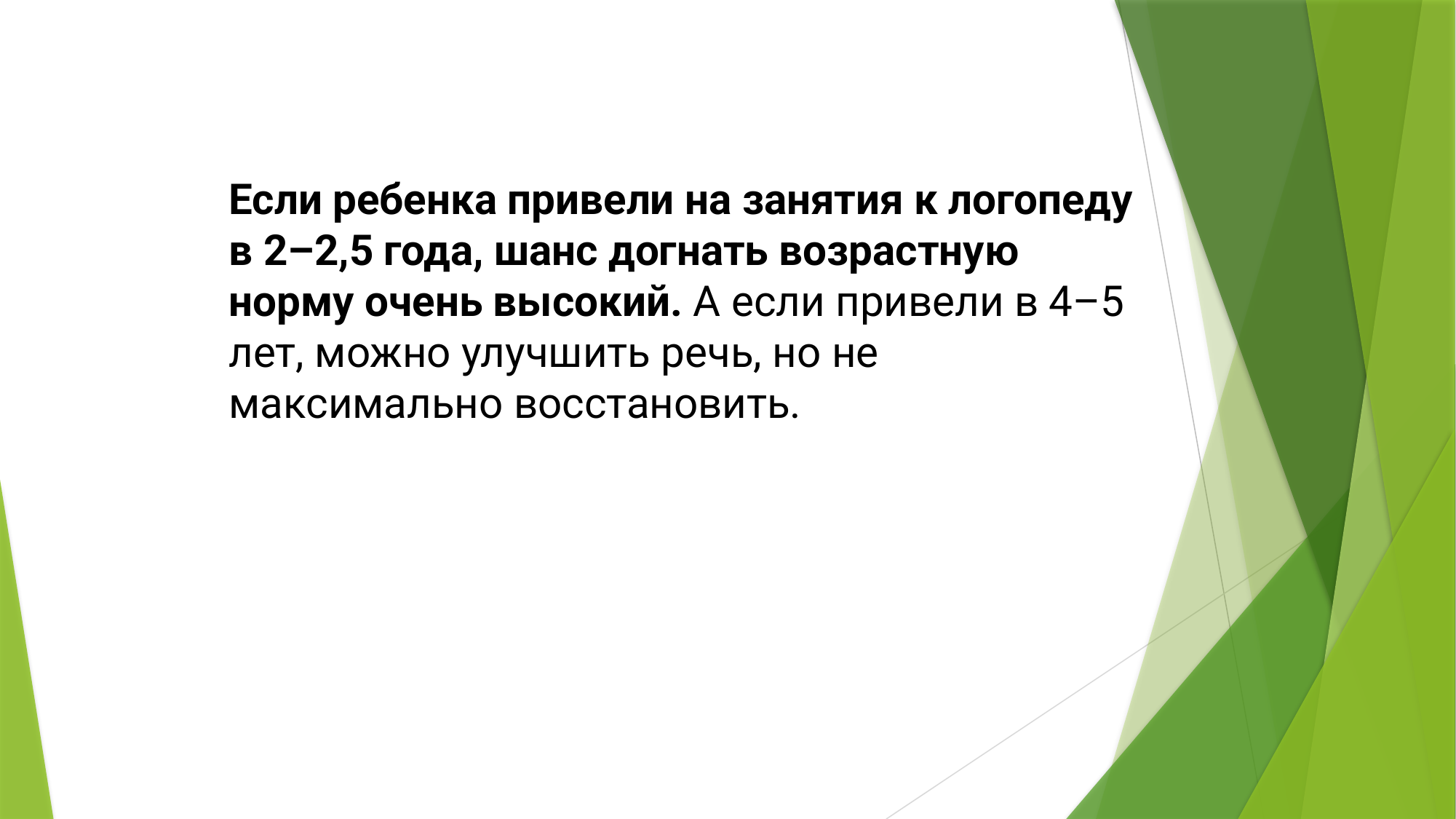

Если ребенка привели на занятия к логопеду в 2–2,5 года, шанс догнать возрастную норму очень высокий. А если привели в 4–5 лет, можно улучшить речь, но не максимально восстановить.